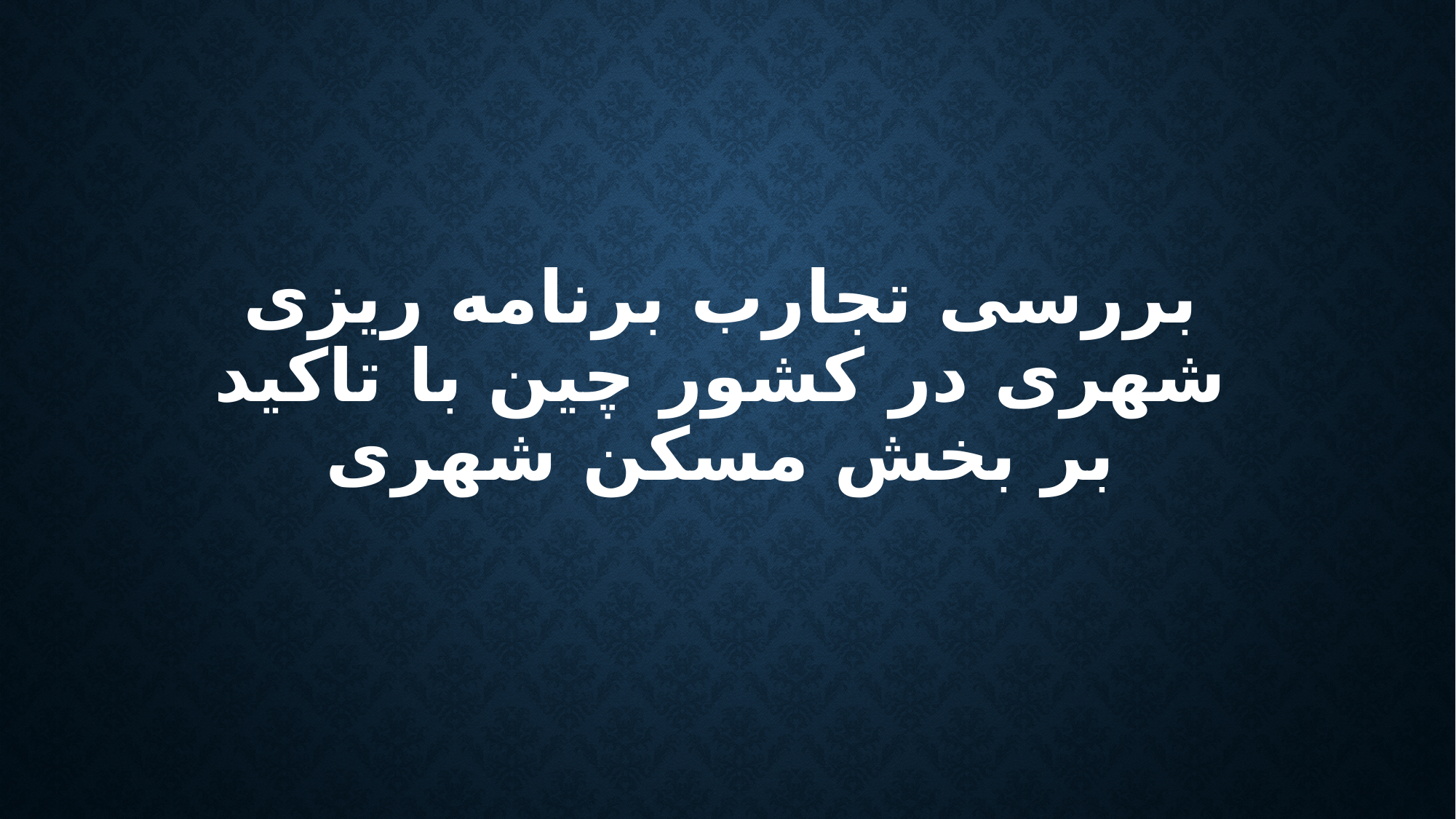

# بررسی تجارب برنامه ریزی شهری در کشور چین با تاکید بر بخش مسکن شهری